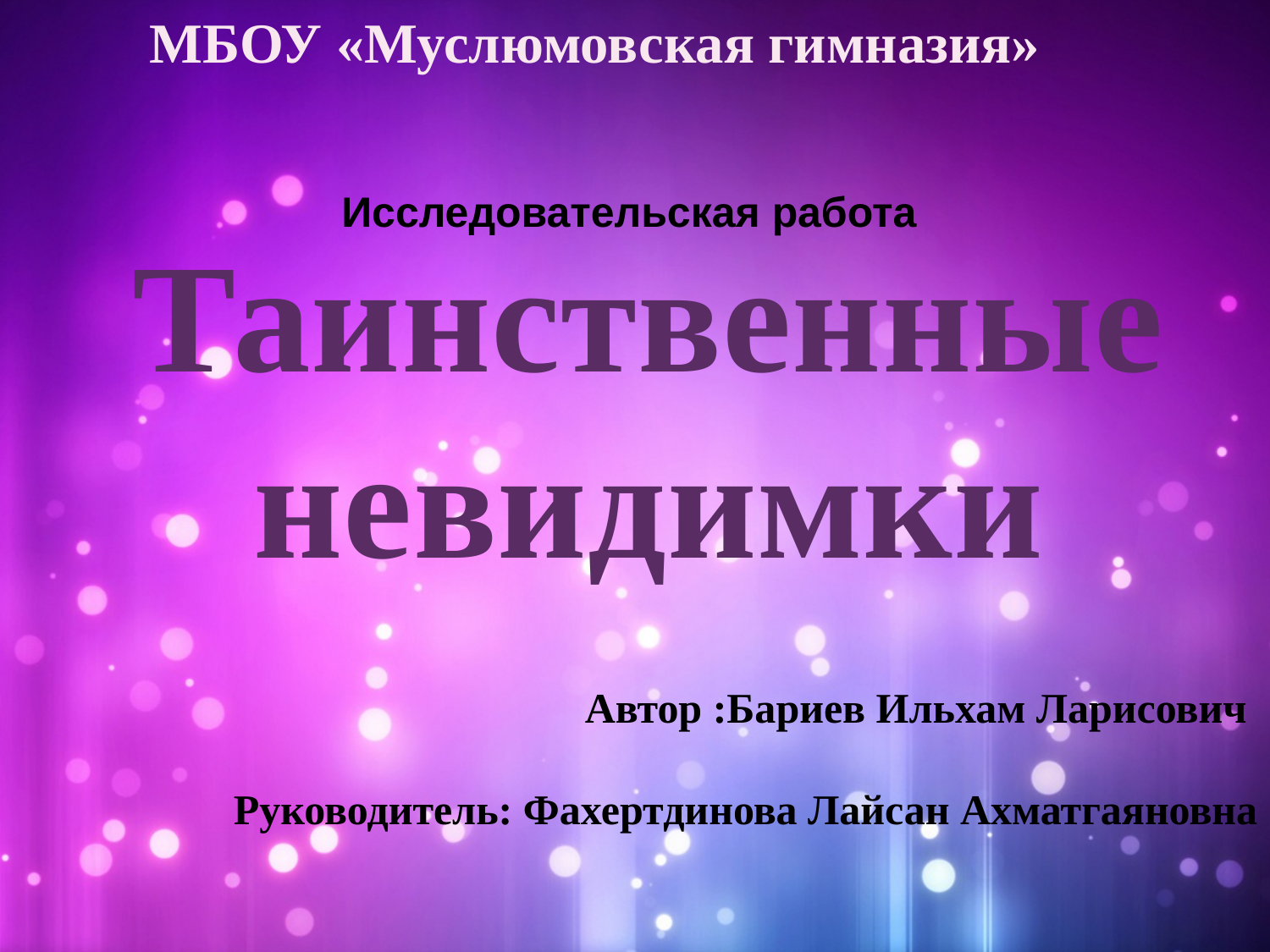

МБОУ «Муслюмовская гимназия»
Исследовательская работа
# Таинственные невидимки
Автор :Бариев Ильхам Ларисович

Руководитель: Фахертдинова Лайсан Ахматгаяновна